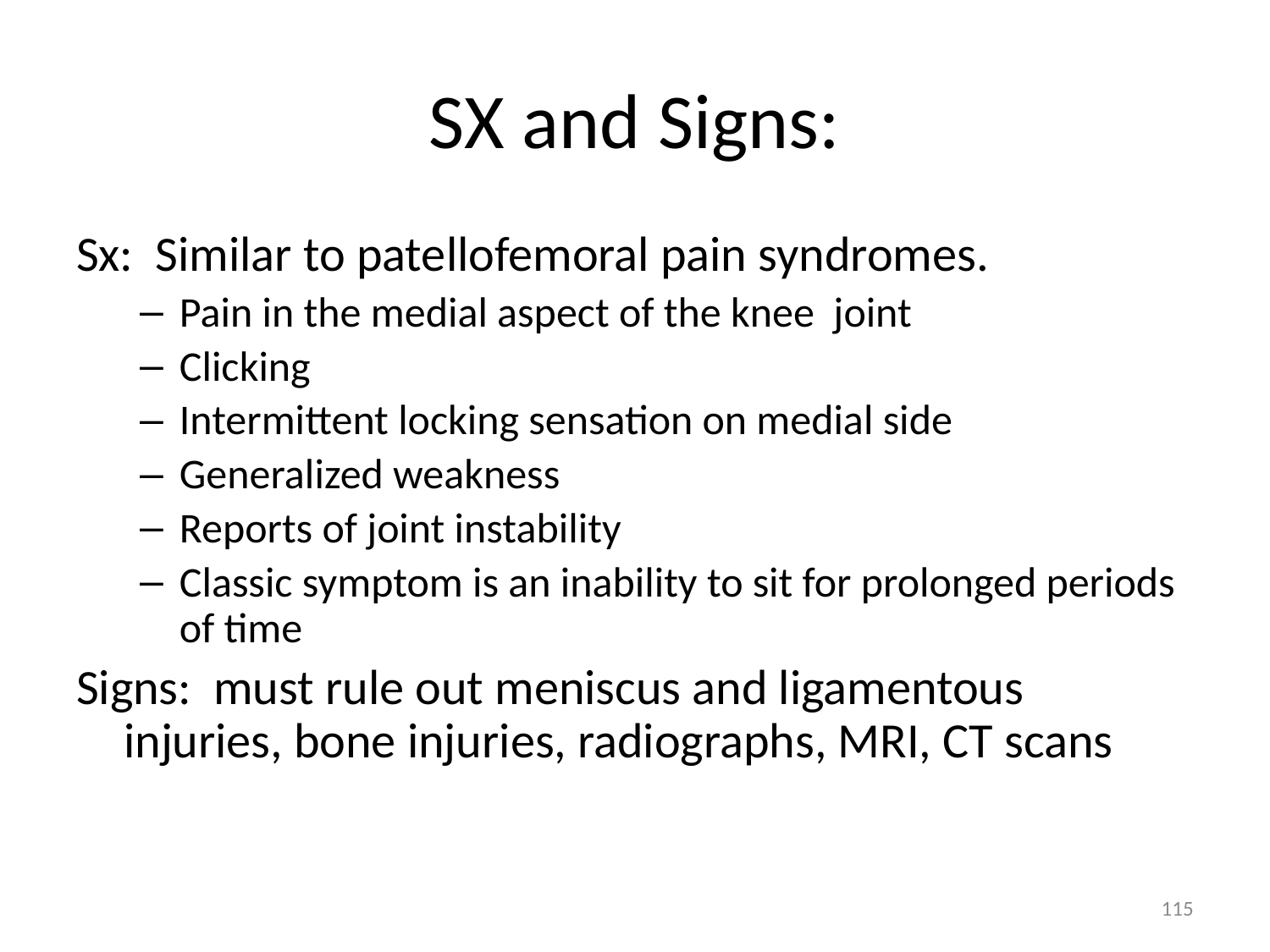

# SX and Signs:
Sx:  Similar to patellofemoral pain syndromes.
Pain in the medial aspect of the knee  joint
Clicking
Intermittent locking sensation on medial side
Generalized weakness
Reports of joint instability
Classic symptom is an inability to sit for prolonged periods of time
Signs:  must rule out meniscus and ligamentous injuries, bone injuries, radiographs, MRI, CT scans
115